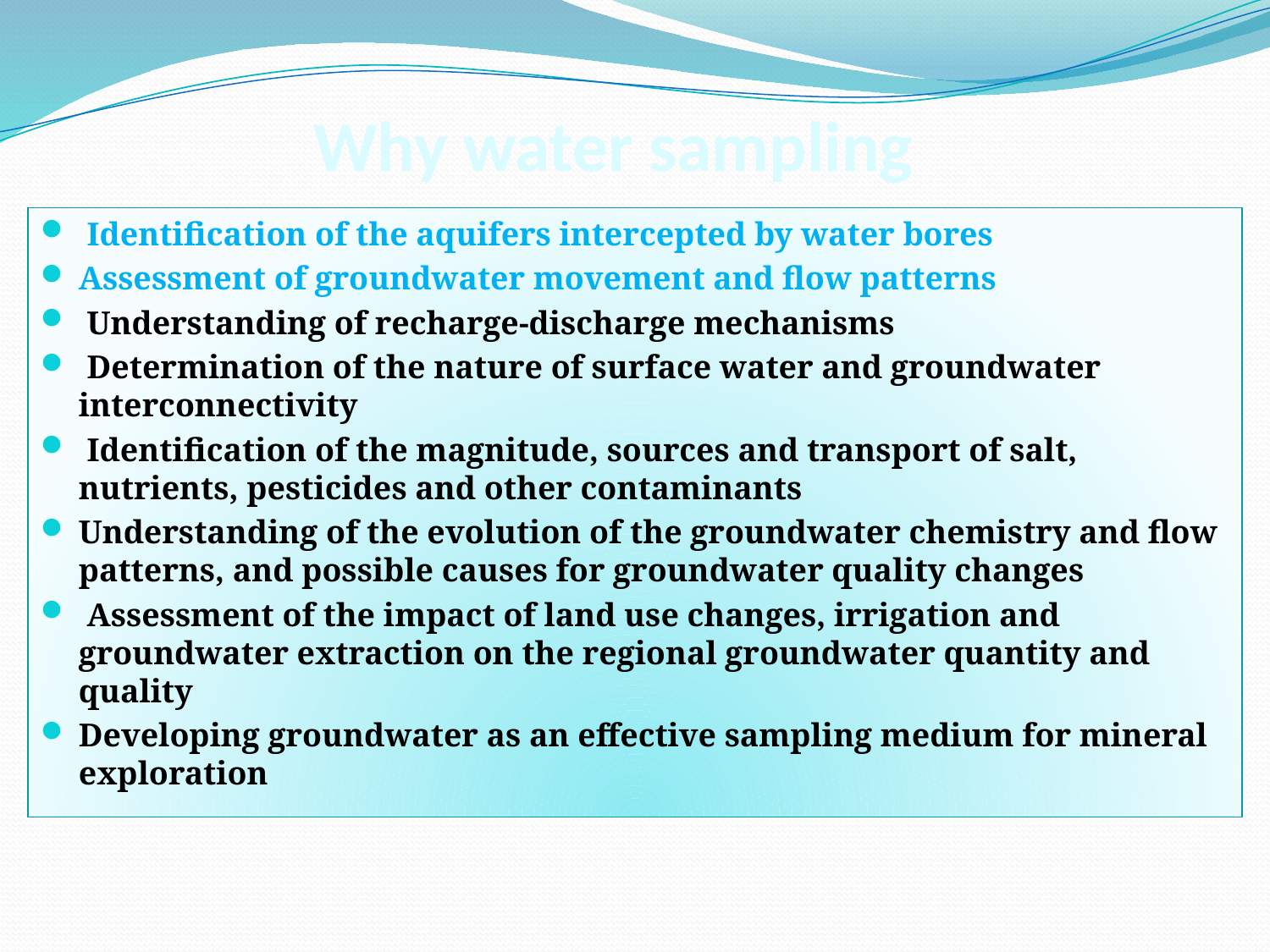

# Why water sampling
 Identification of the aquifers intercepted by water bores
Assessment of groundwater movement and flow patterns
 Understanding of recharge-discharge mechanisms
 Determination of the nature of surface water and groundwater interconnectivity
 Identification of the magnitude, sources and transport of salt, nutrients, pesticides and other contaminants
Understanding of the evolution of the groundwater chemistry and flow patterns, and possible causes for groundwater quality changes
 Assessment of the impact of land use changes, irrigation and groundwater extraction on the regional groundwater quantity and quality
Developing groundwater as an effective sampling medium for mineral exploration